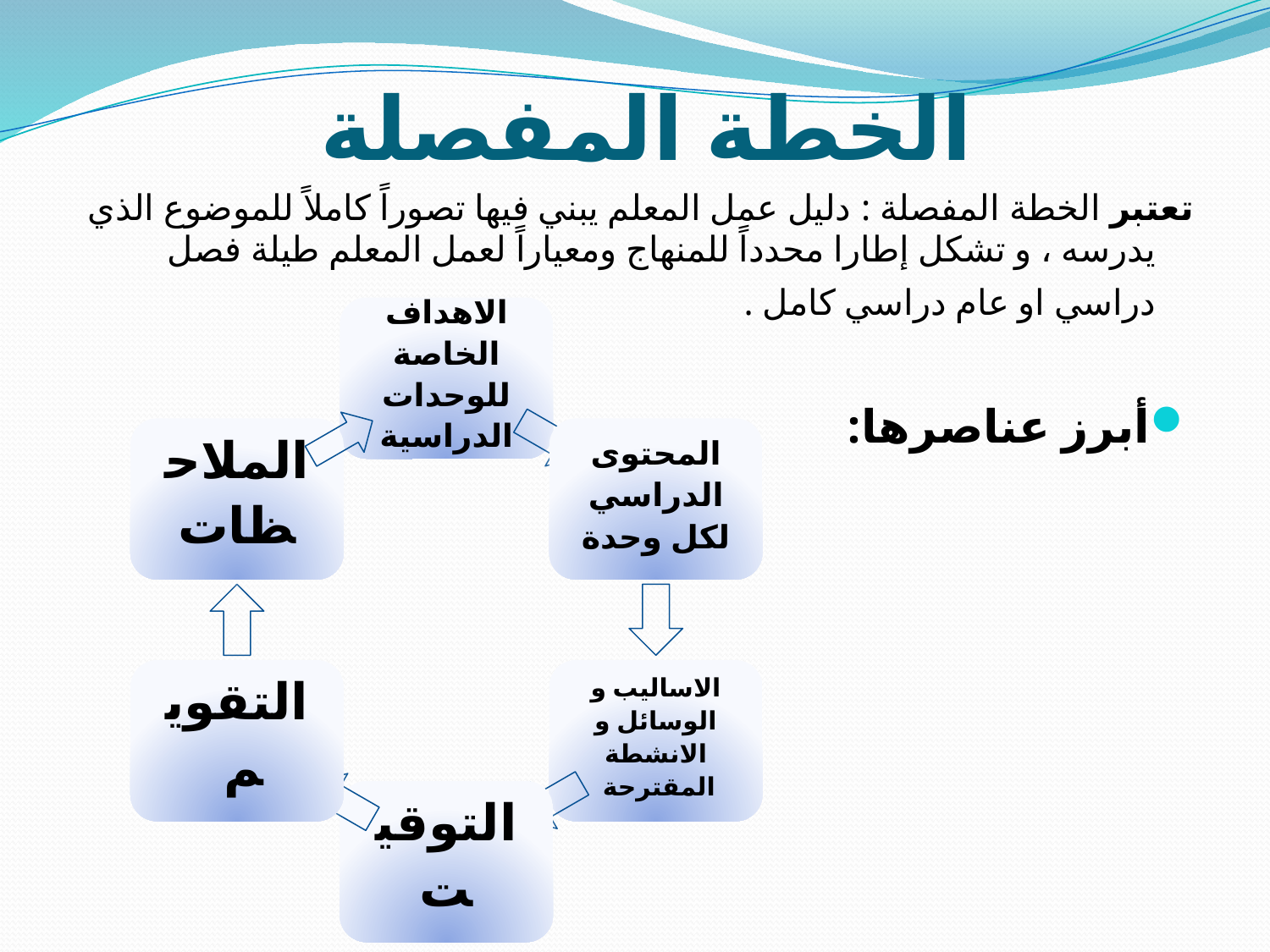

# الخطة المفصلة
تعتبر الخطة المفصلة : دليل عمل المعلم يبني فيها تصوراً كاملاً للموضوع الذي يدرسه ، و تشكل إطارا محدداً للمنهاج ومعياراً لعمل المعلم طيلة فصل دراسي او عام دراسي كامل .

أبرز عناصرها:
المحتوى الدراسي لكل وحدة
التوقيت
التقويم